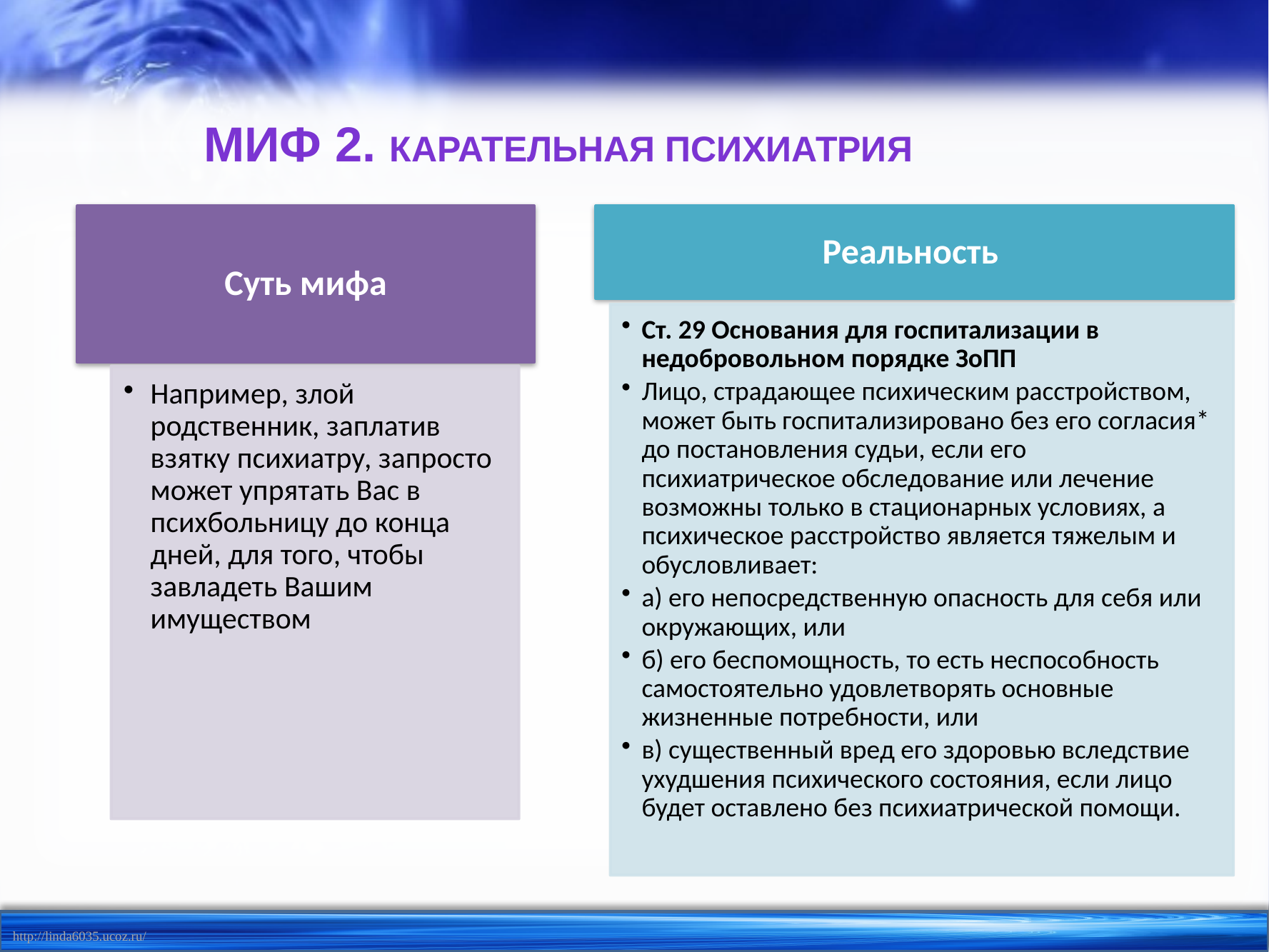

Миф 2. карательная психиатрия

Суть мифа
Например, злой родственник, заплатив взятку психиатру, запросто может упрятать Вас в психбольницу до конца дней, для того, чтобы завладеть Вашим имуществом
Реальность
Ст. 29 Основания для госпитализации в недобровольном порядке ЗоПП
Лицо, страдающее психическим расстройством, может быть госпитализировано без его согласия* до постановления судьи, если его психиатрическое обследование или лечение возможны только в стационарных условиях, а психическое расстройство является тяжелым и обусловливает:
а) его непосредственную опасность для себя или окружающих, или
б) его беспомощность, то есть неспособность самостоятельно удовлетворять основные жизненные потребности, или
в) существенный вред его здоровью вследствие ухудшения психического состояния, если лицо будет оставлено без психиатрической помощи.